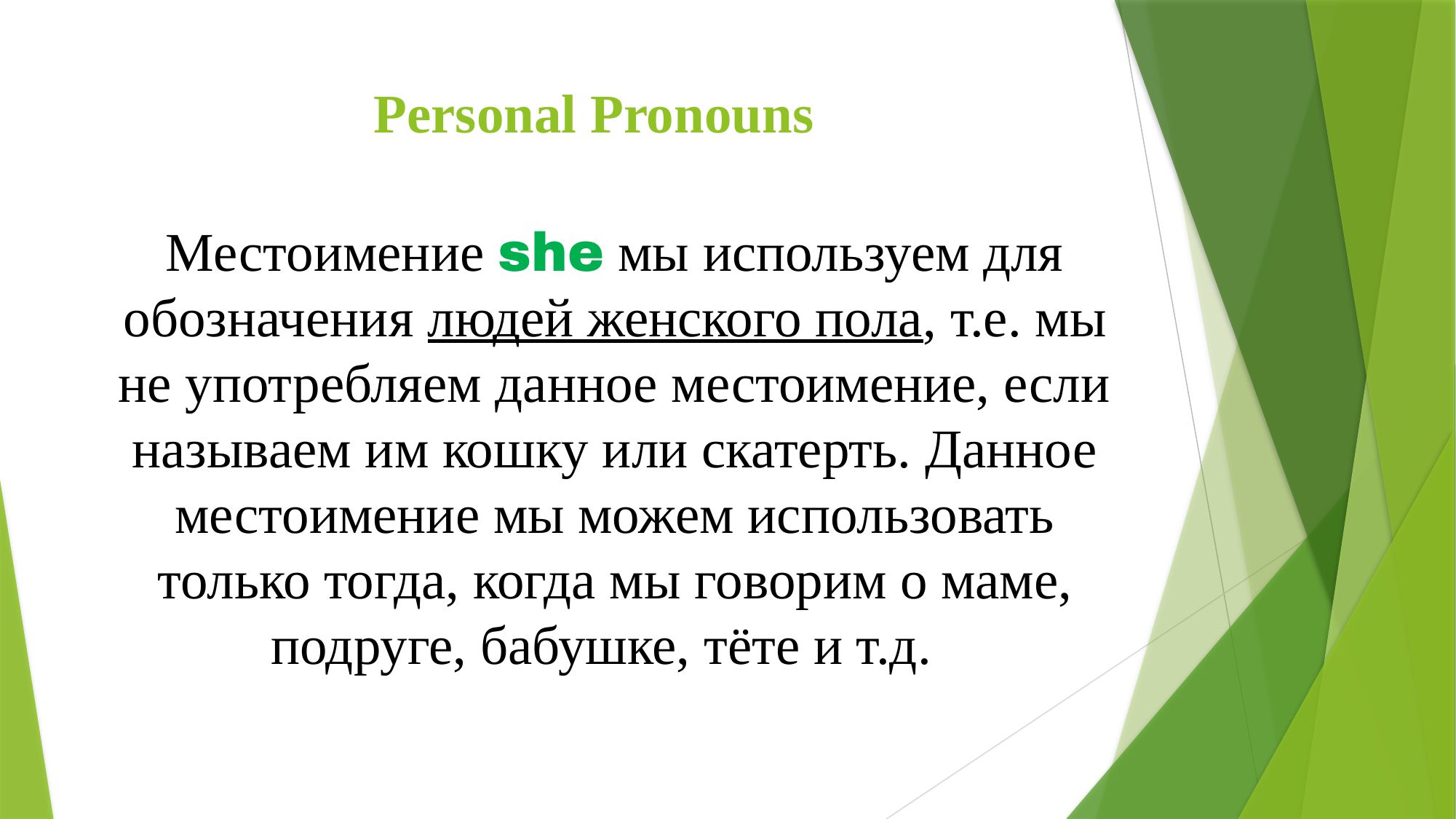

# Personal Pronouns
Местоимение she мы используем для обозначения людей женского пола, т.е. мы не употребляем данное местоимение, если называем им кошку или скатерть. Данное местоимение мы можем использовать только тогда, когда мы говорим о маме, подруге, бабушке, тёте и т.д.